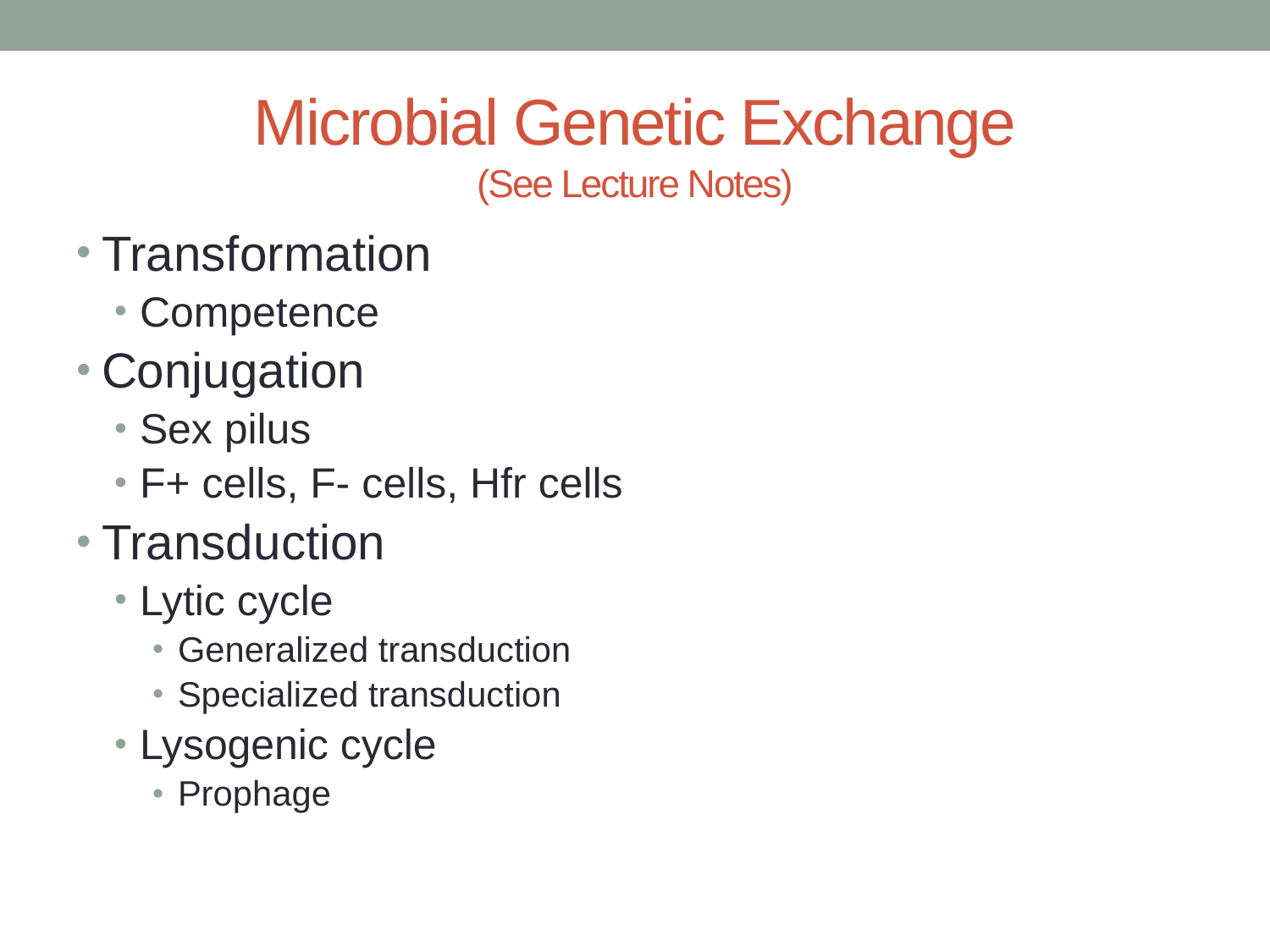

# Microbial Genetic Exchange (See Lecture Notes)
Transformation
Competence
Conjugation
Sex pilus
F+ cells, F- cells, Hfr cells
Transduction
Lytic cycle
Generalized transduction
Specialized transduction
Lysogenic cycle
Prophage